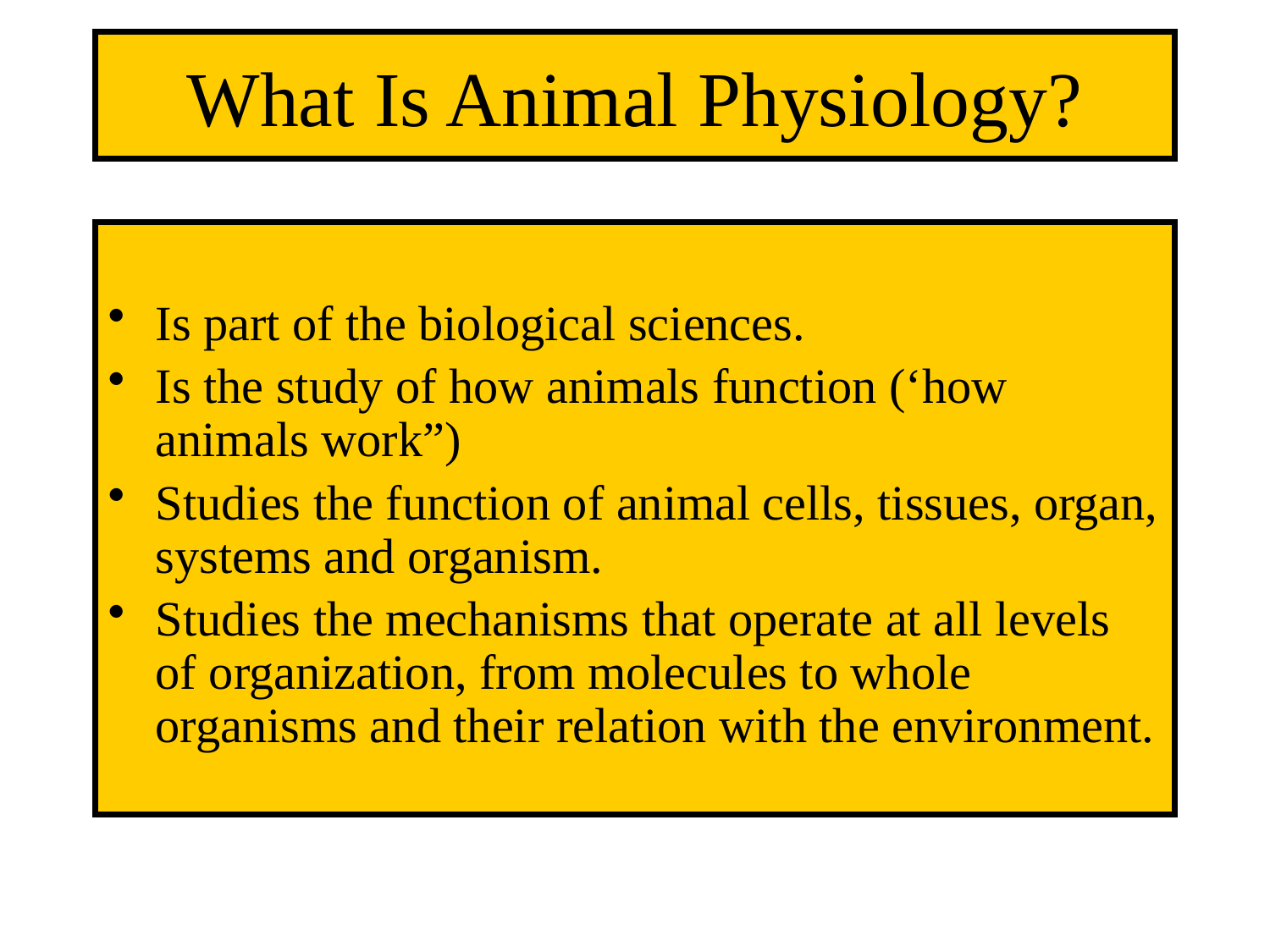

# What Is Animal Physiology?

Is part of the biological sciences.
Is the study of how animals function (‘how animals work”)
Studies the function of animal cells, tissues, organ, systems and organism.
Studies the mechanisms that operate at all levels of organization, from molecules to whole organisms and their relation with the environment.